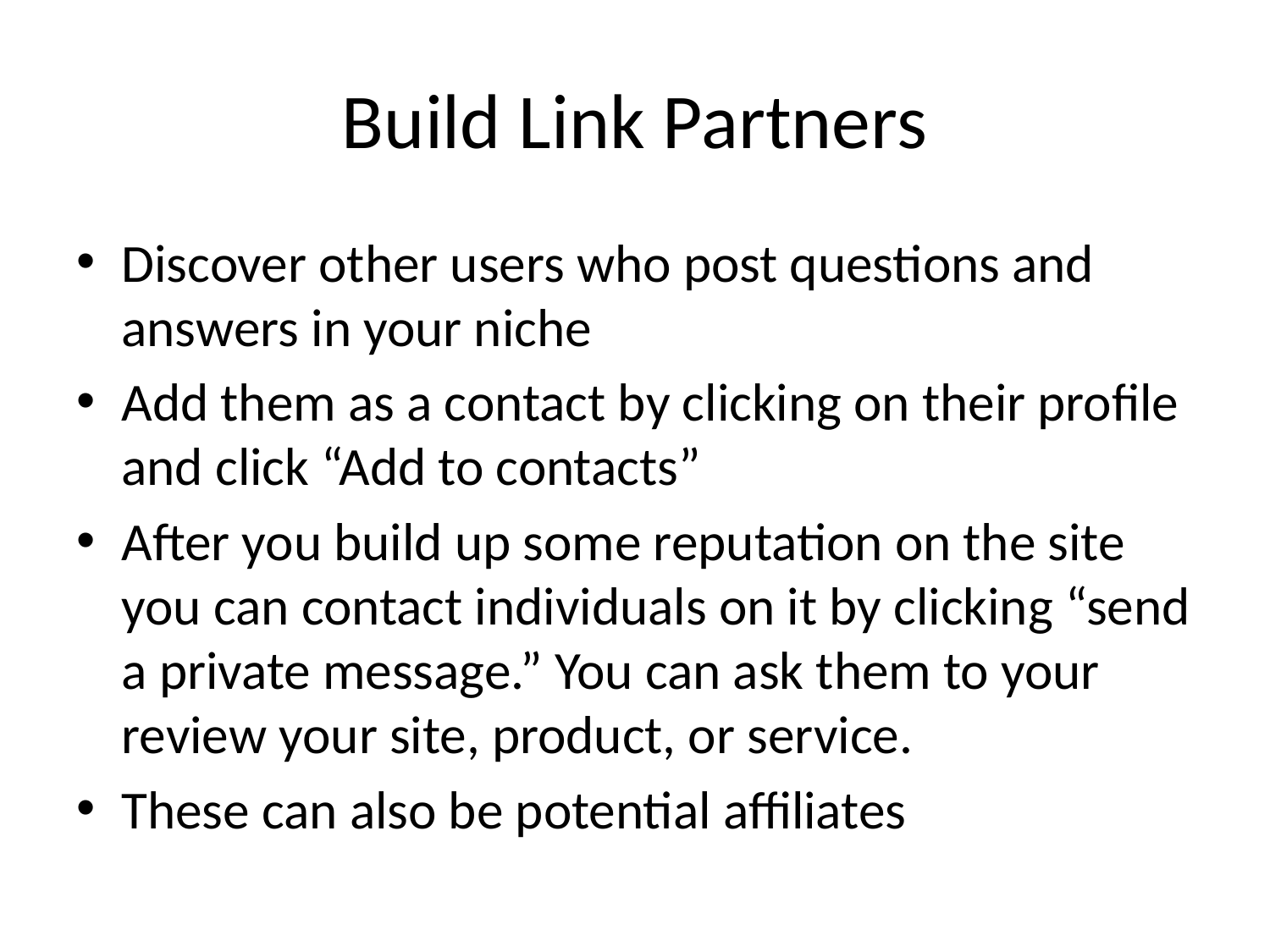

# Build Link Partners
Discover other users who post questions and answers in your niche
Add them as a contact by clicking on their profile and click “Add to contacts”
After you build up some reputation on the site you can contact individuals on it by clicking “send a private message.” You can ask them to your review your site, product, or service.
These can also be potential affiliates